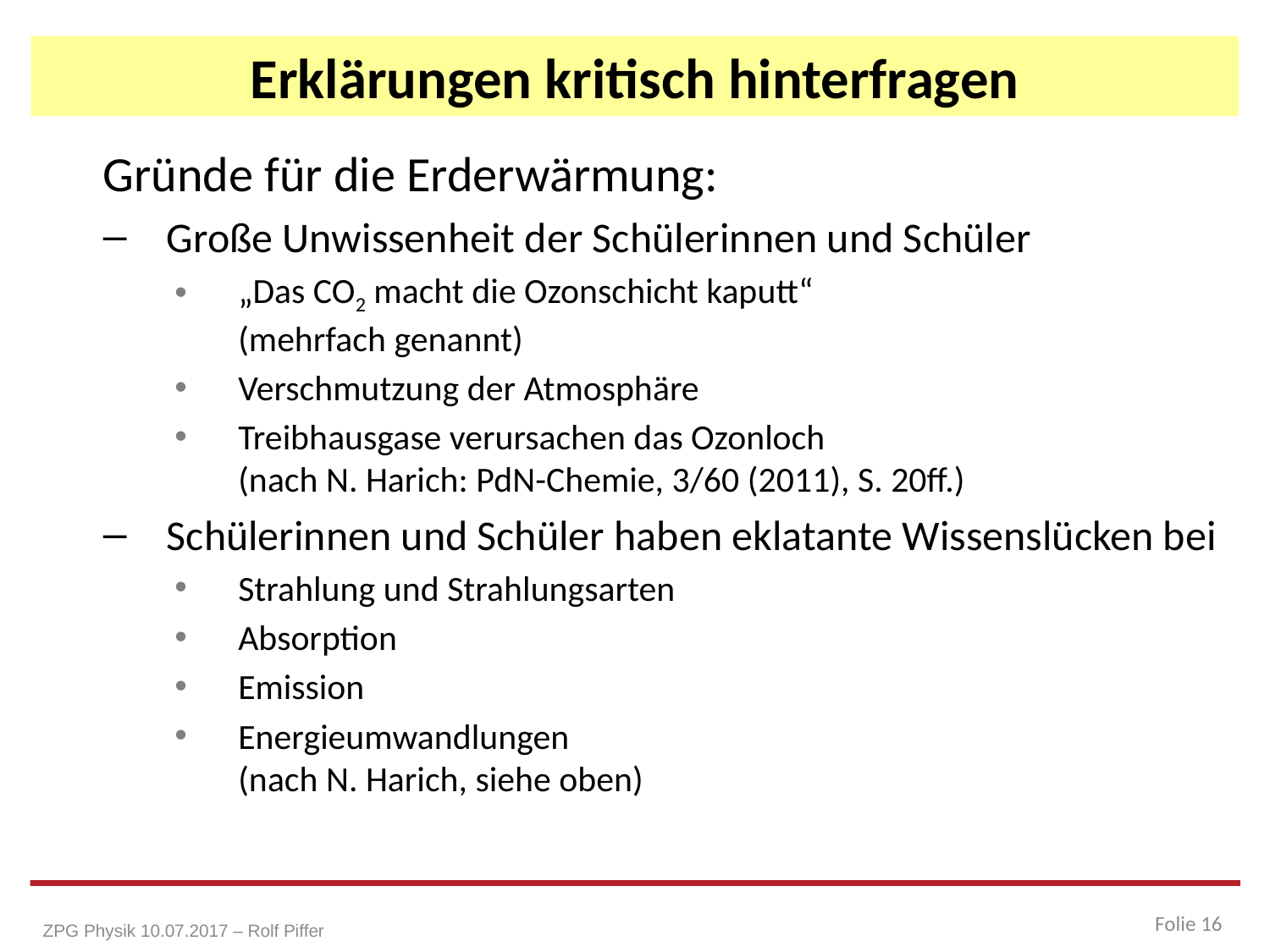

# Erklärungen kritisch hinterfragen
Gründe für die Erderwärmung:
Große Unwissenheit der Schülerinnen und Schüler
„Das CO2 macht die Ozonschicht kaputt“
(mehrfach genannt)
Verschmutzung der Atmosphäre
Treibhausgase verursachen das Ozonloch
(nach N. Harich: PdN-Chemie, 3/60 (2011), S. 20ff.)
Schülerinnen und Schüler haben eklatante Wissenslücken bei
Strahlung und Strahlungsarten
Absorption
Emission
Energieumwandlungen
(nach N. Harich, siehe oben)

Folie 16
ZPG Physik 10.07.2017 – Rolf Piffer